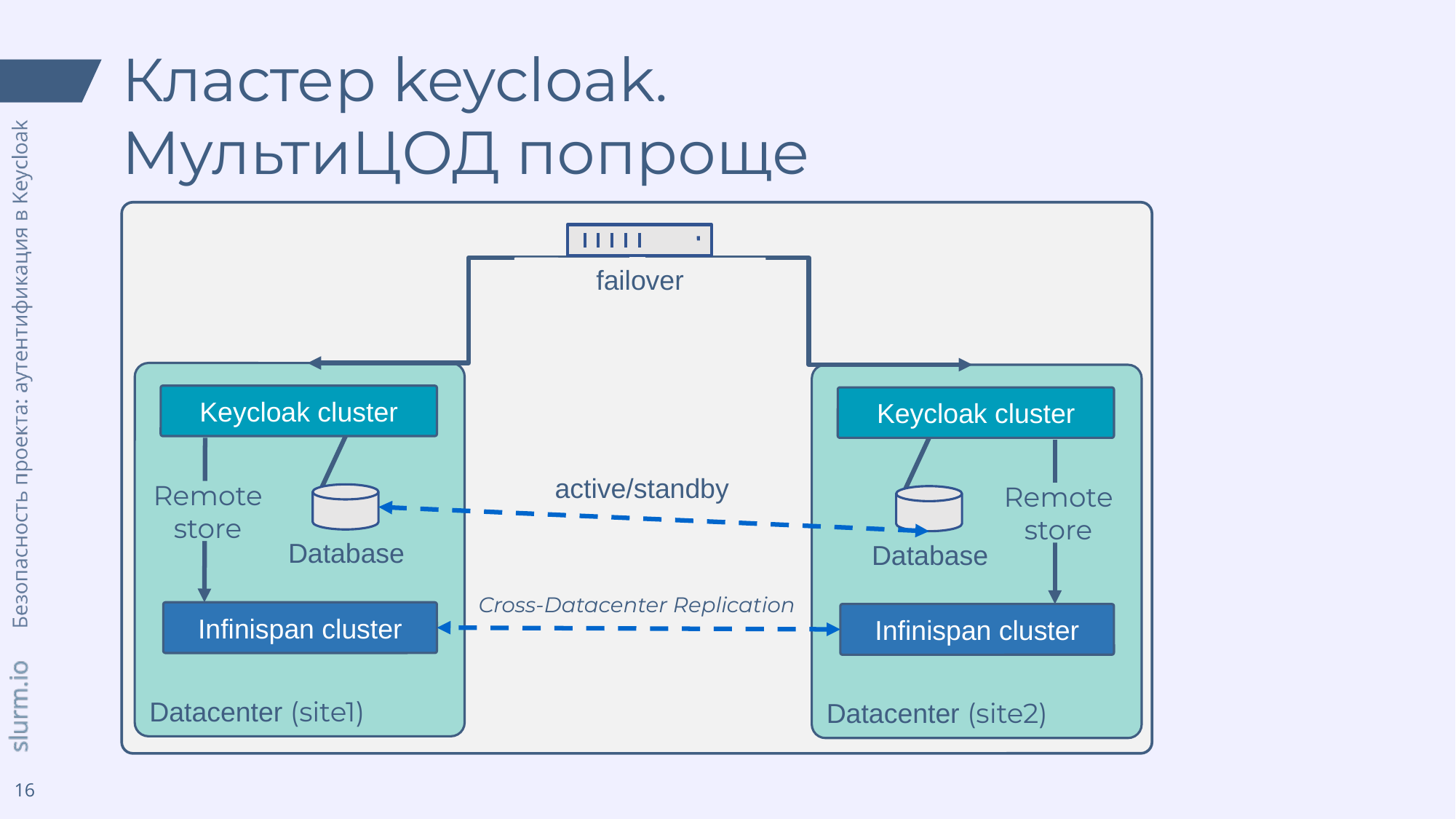

# Кластер keycloak. МультиЦОД попроще

failover
Datacenter (site1)
Keycloak cluster
Remote
store

Database
Infinispan cluster
Datacenter (site2)
Keycloak cluster
Remote
store

Database
Infinispan cluster
active/standby
Cross-Datacenter Replication